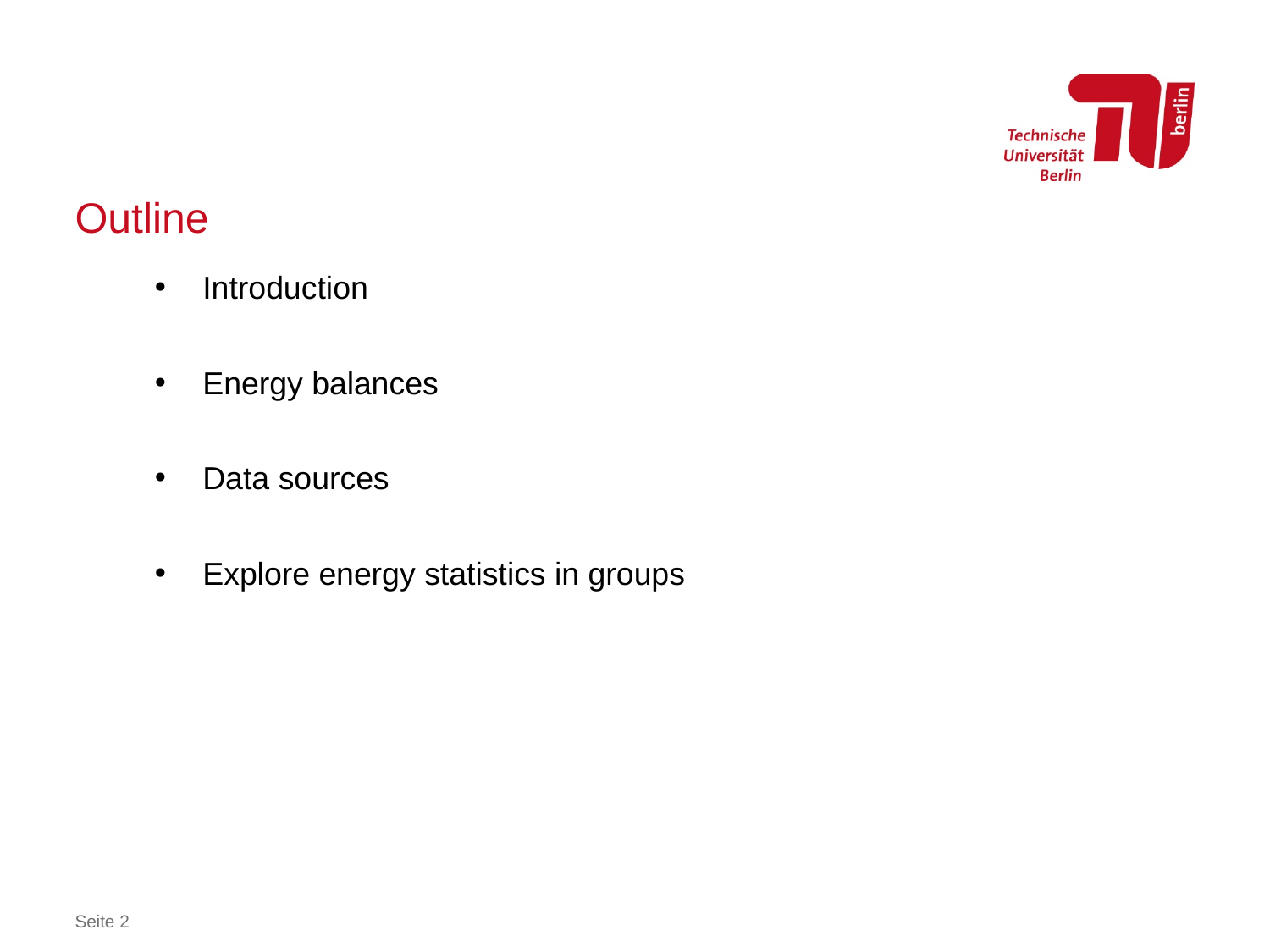

# Outline
Introduction

Energy balances

Data sources

Explore energy statistics in groups
Seite 2